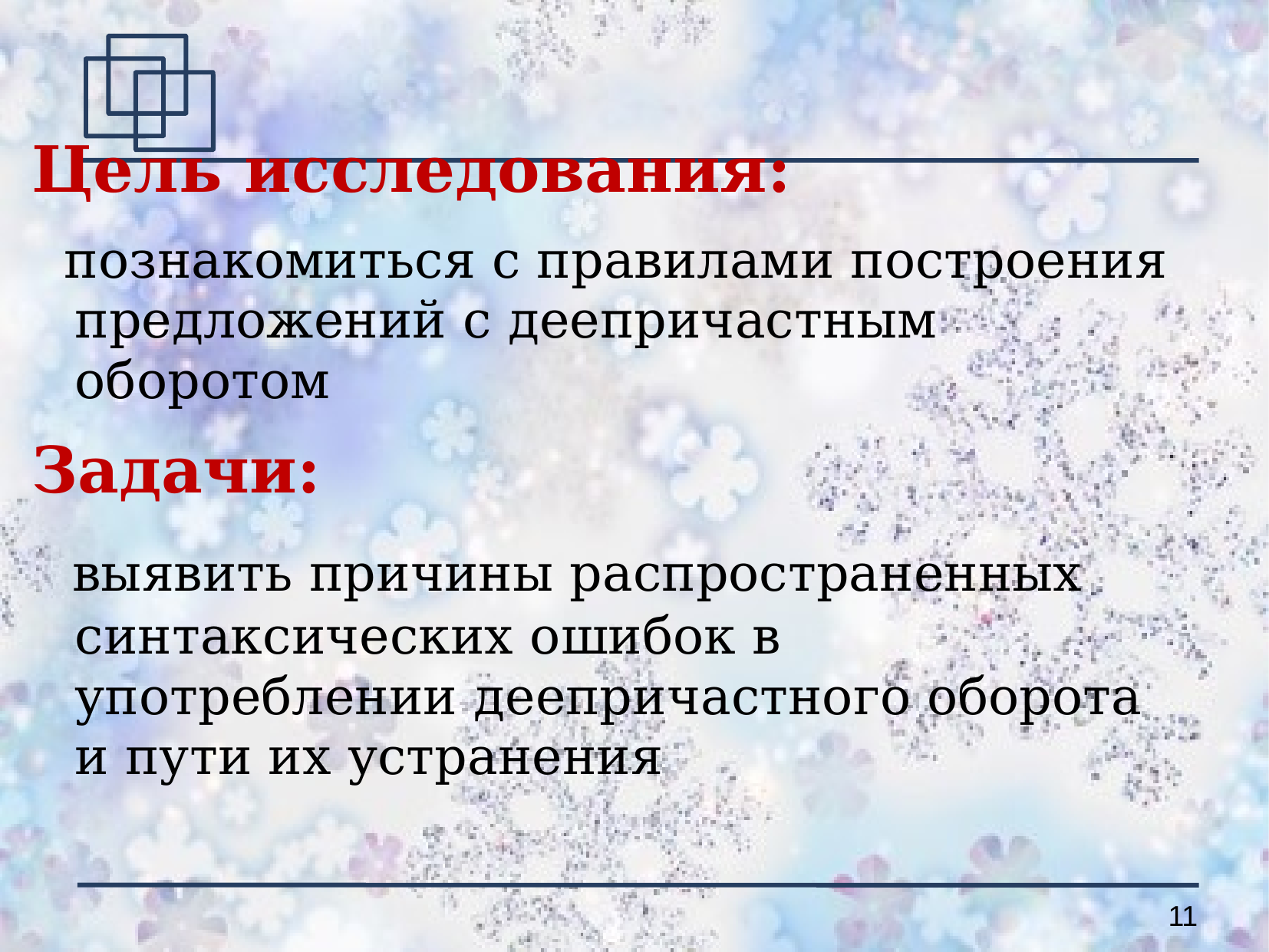

#

Цель исследования:
  познакомиться с правилами построения предложений с деепричастным оборотом
Задачи:
  выявить причины распространенных синтаксических ошибок в употреблении деепричастного оборота и пути их устранения